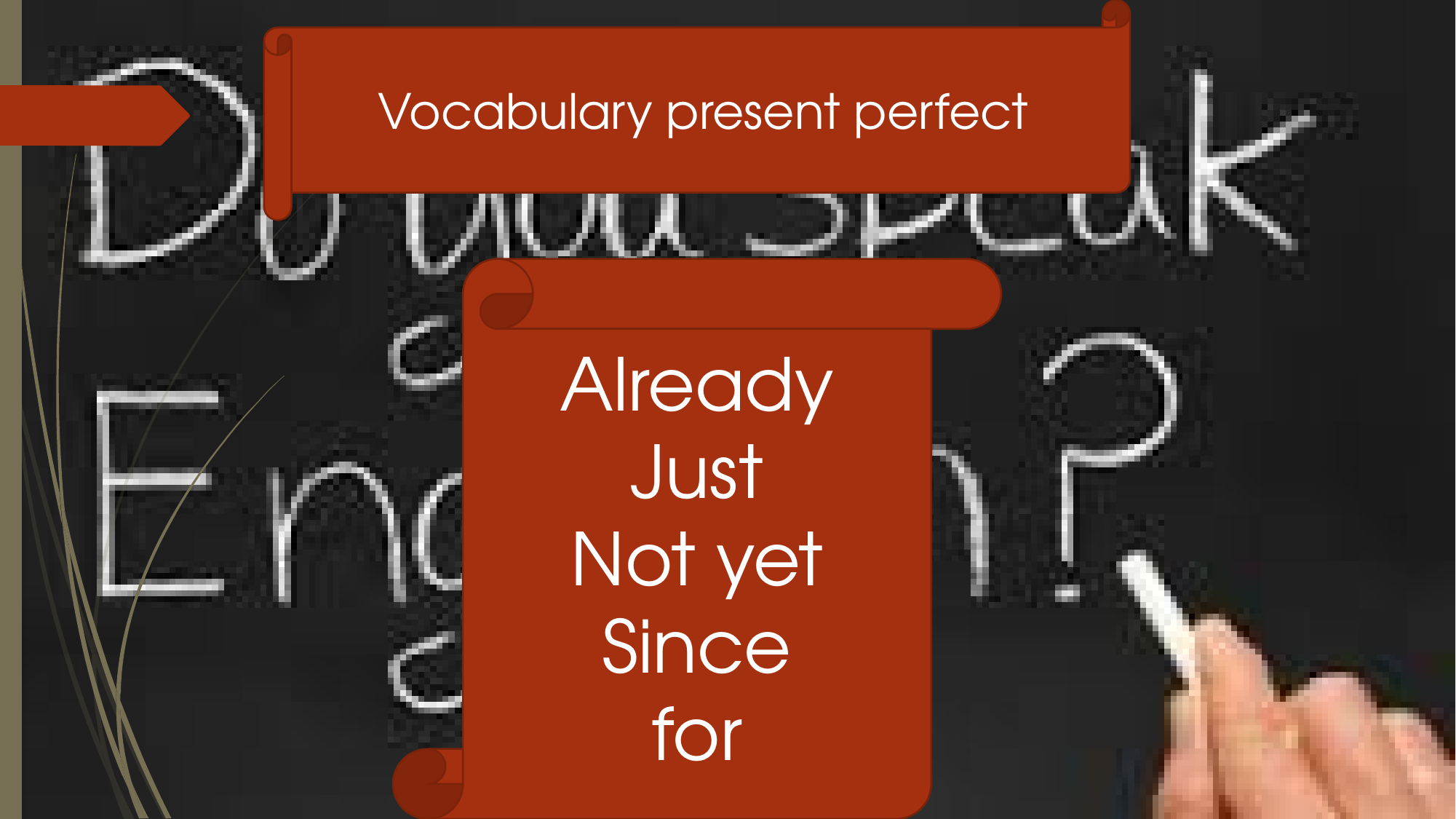

Vocabulary present perfect
Already
Just
Not yet
Since
for